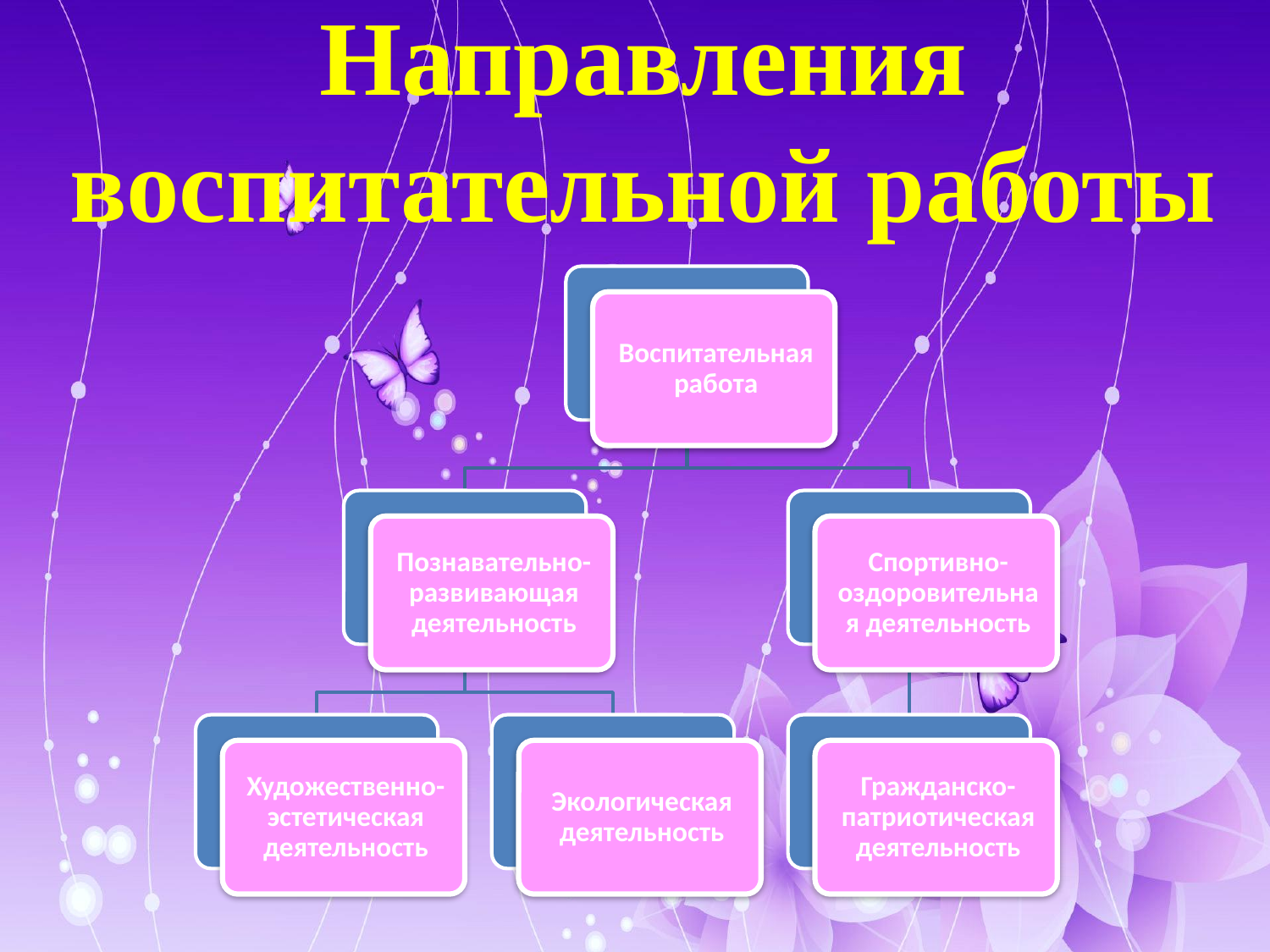

# Направления воспитательной работы
Воспитательная работа
Познавательно-развивающая деятельность
Художественно-эстетическая деятельность
Экологическая деятельность
Спортивно-оздоровительная деятельность
Гражданско-патриотическая деятельность